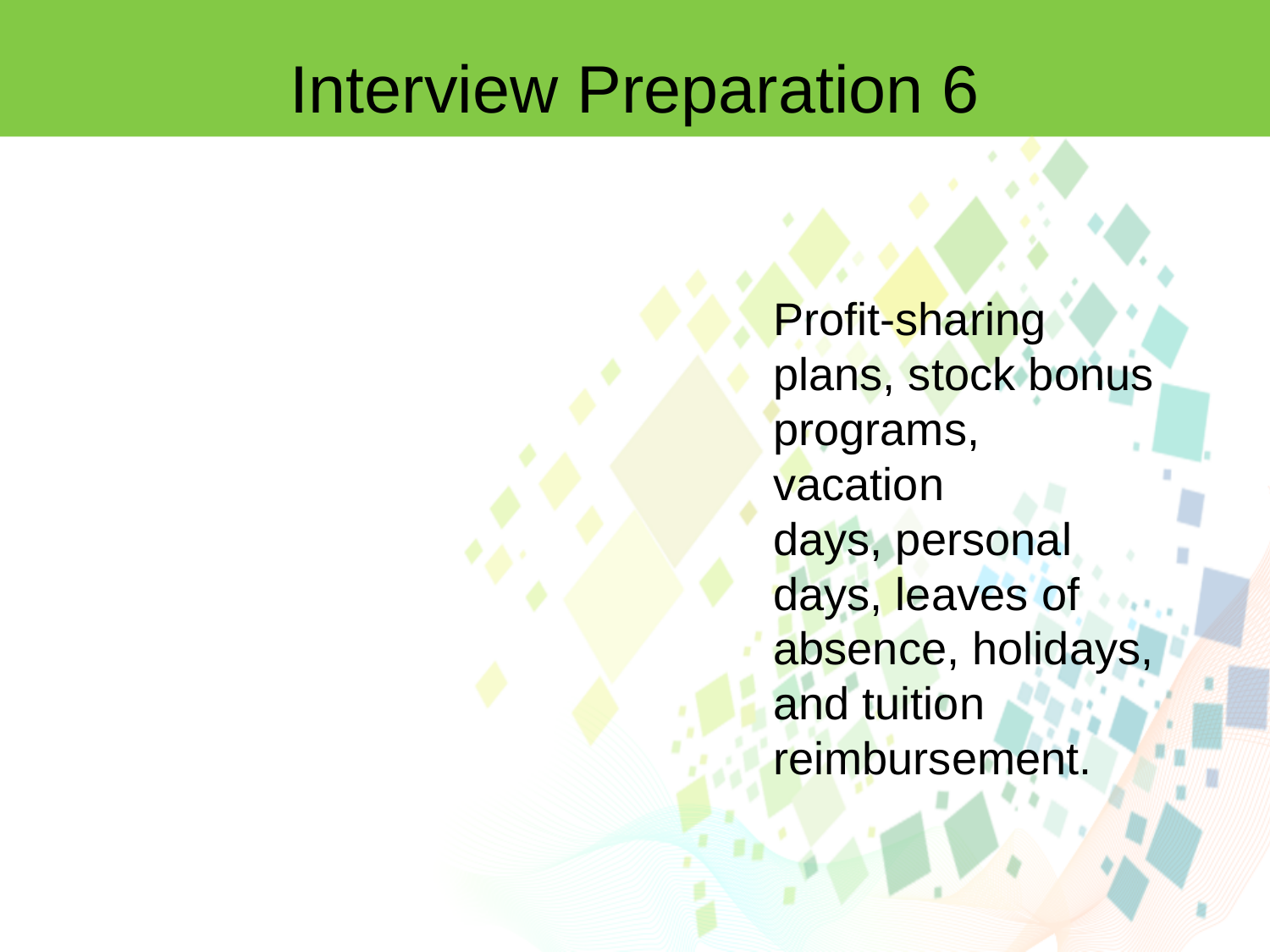

Interview Preparation 6
Profit-sharing plans, stock bonus programs, vacation
days, personal days, leaves of absence, holidays, and tuition reimbursement.